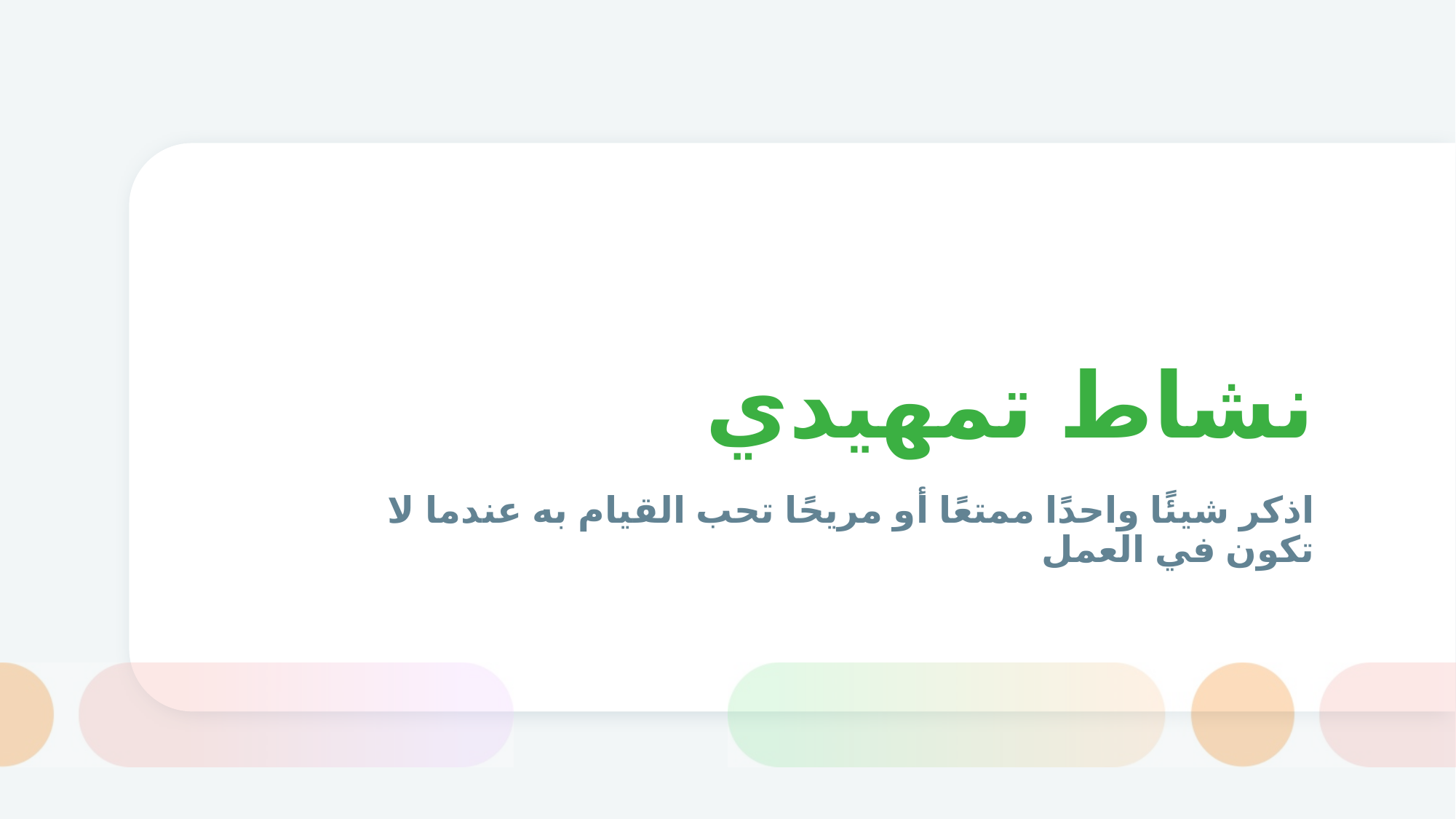

# نشاط تمهيدي
اذكر شيئًا واحدًا ممتعًا أو مريحًا تحب القيام به عندما لا تكون في العمل